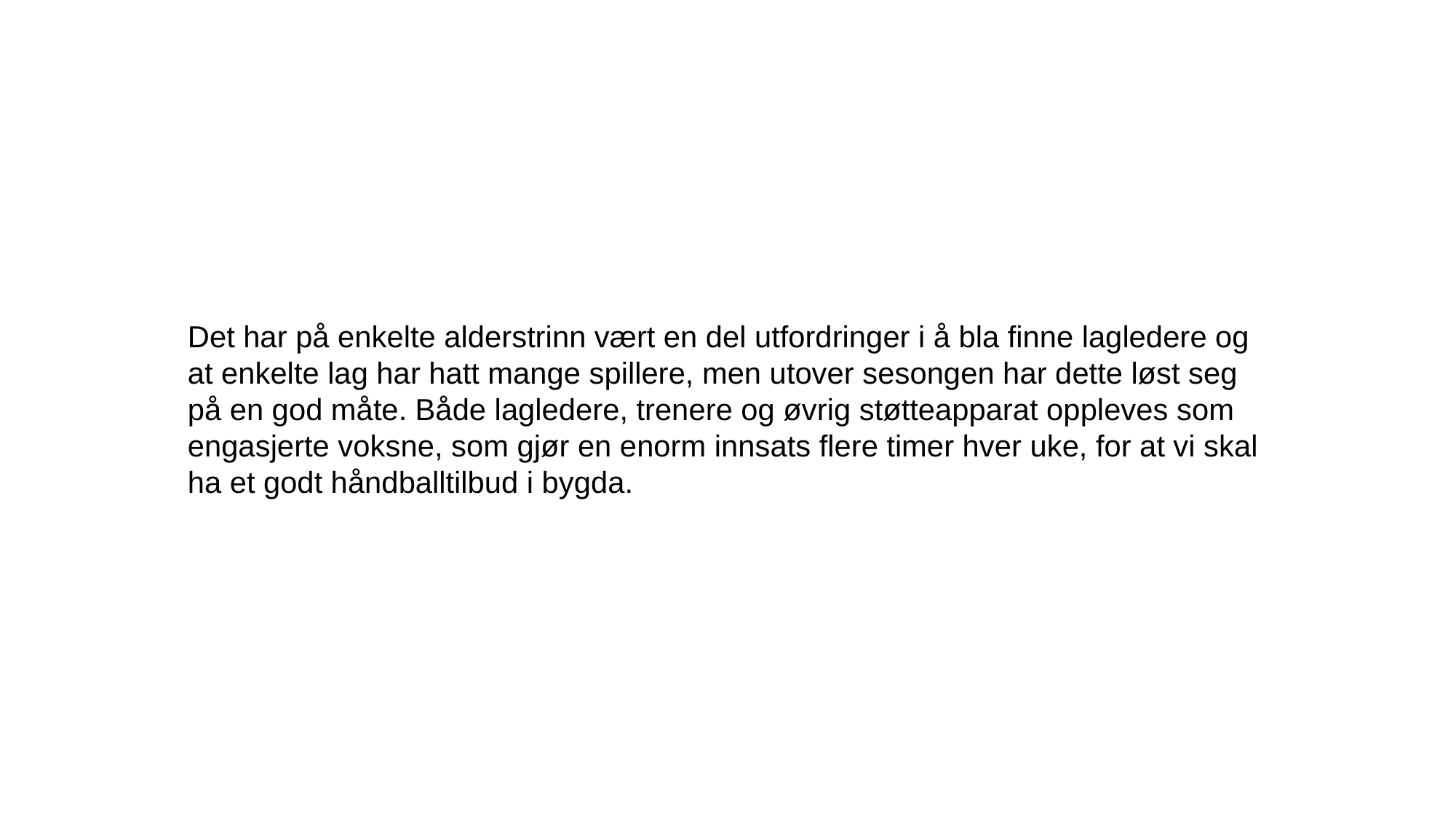

Det har på enkelte alderstrinn vært en del utfordringer i å bla finne lagledere og at enkelte lag har hatt mange spillere, men utover sesongen har dette løst seg på en god måte. Både lagledere, trenere og øvrig støtteapparat oppleves som engasjerte voksne, som gjør en enorm innsats flere timer hver uke, for at vi skal ha et godt håndballtilbud i bygda.